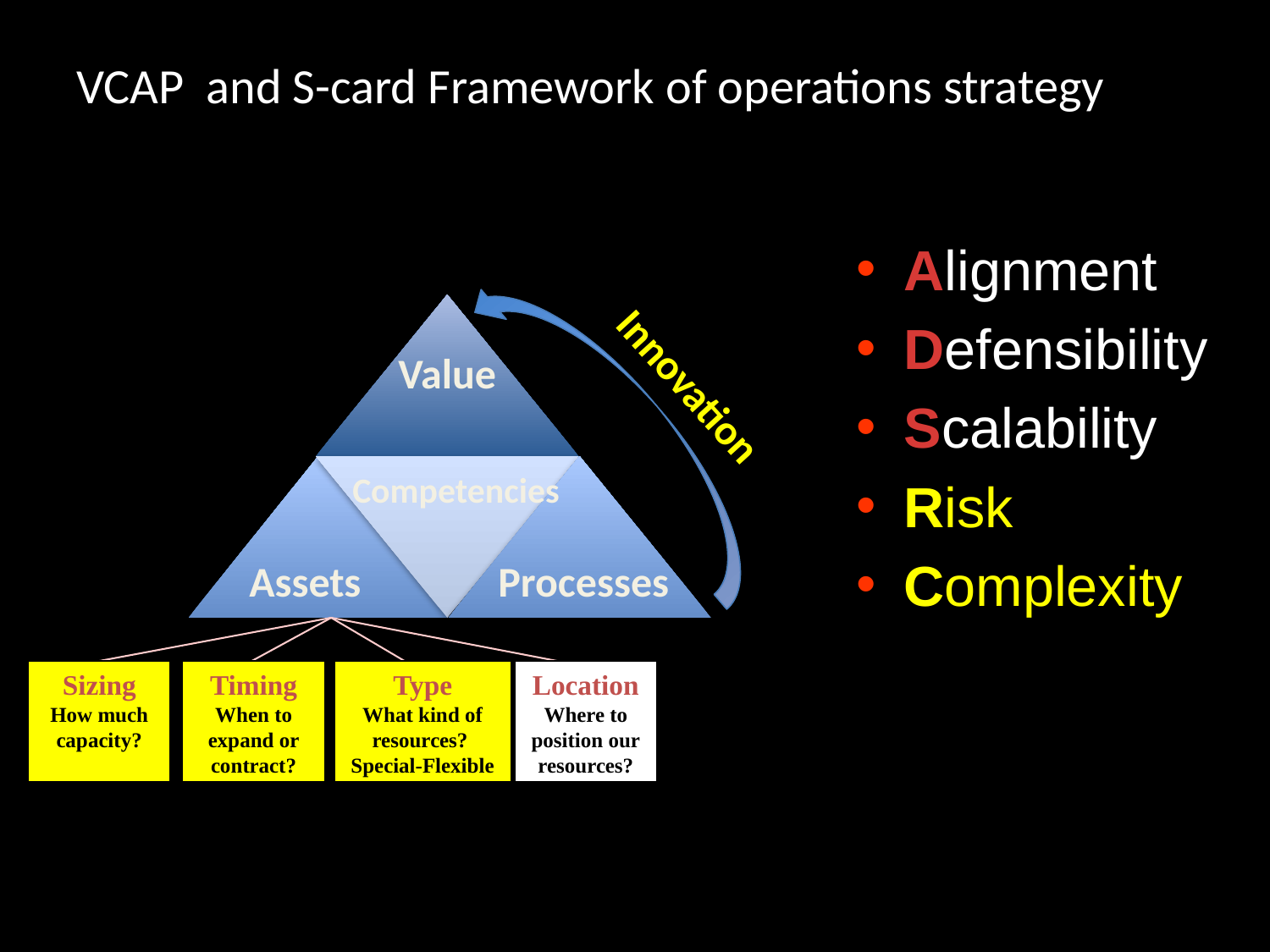

# VCAP  and S-card Framework of operations strategy

Alignment
Defensibility
Scalability
Risk
Complexity

Value
Innovation
Competencies
Assets
Processes
Sizing
How much capacity?
Timing
When to expand or contract?
Type
What kind of resources?
Special-Flexible
Location
Where to position our resources?